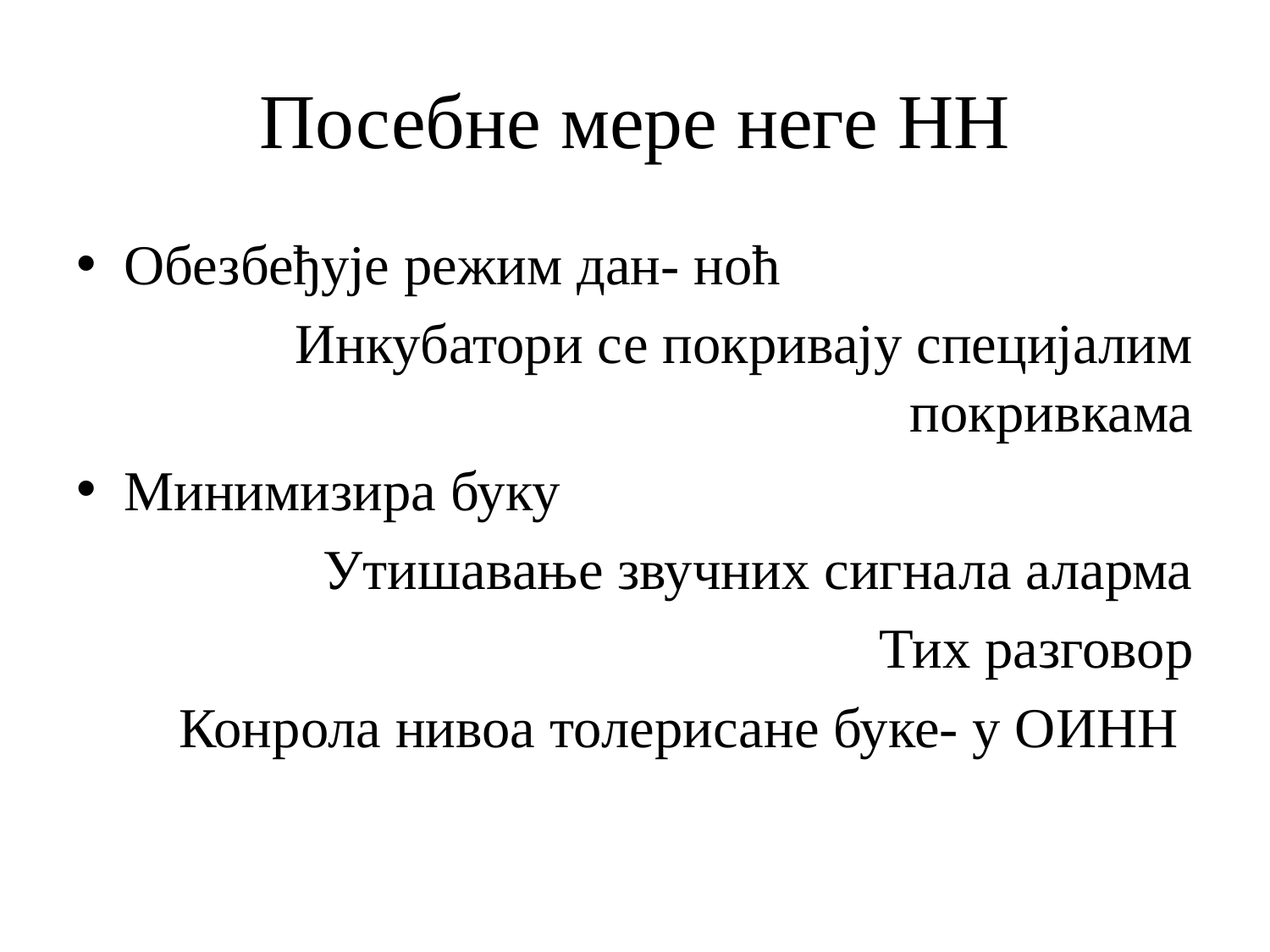

# Посебне мере неге НН
Обезбеђује режим дан- ноћ
Инкубатори се покривају специјалим покривкама
Минимизира буку
Утишавање звучних сигнала аларма
Тих разговор
Конрола нивоа толерисане буке- у ОИНН